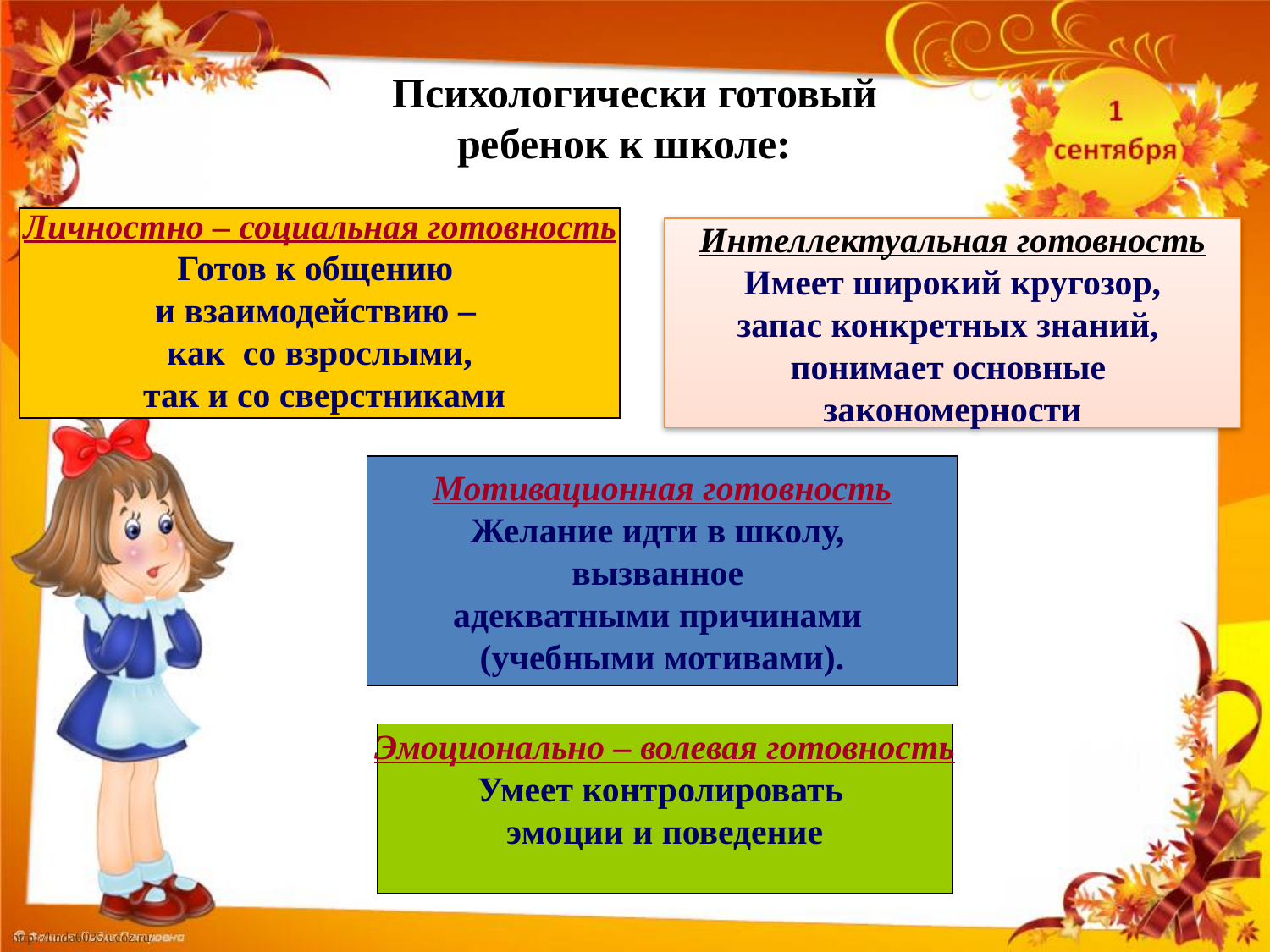

Психологически готовый ребенок к школе:
Личностно – социальная готовность
Готов к общению
и взаимодействию –
как  со взрослыми,
 так и со сверстниками
Интеллектуальная готовность
 Имеет широкий кругозор,
запас конкретных знаний,
понимает основные
закономерности
Мотивационная готовность
Желание идти в школу,
вызванное
адекватными причинами
(учебными мотивами).
Эмоционально – волевая готовность
Умеет контролировать
эмоции и поведение